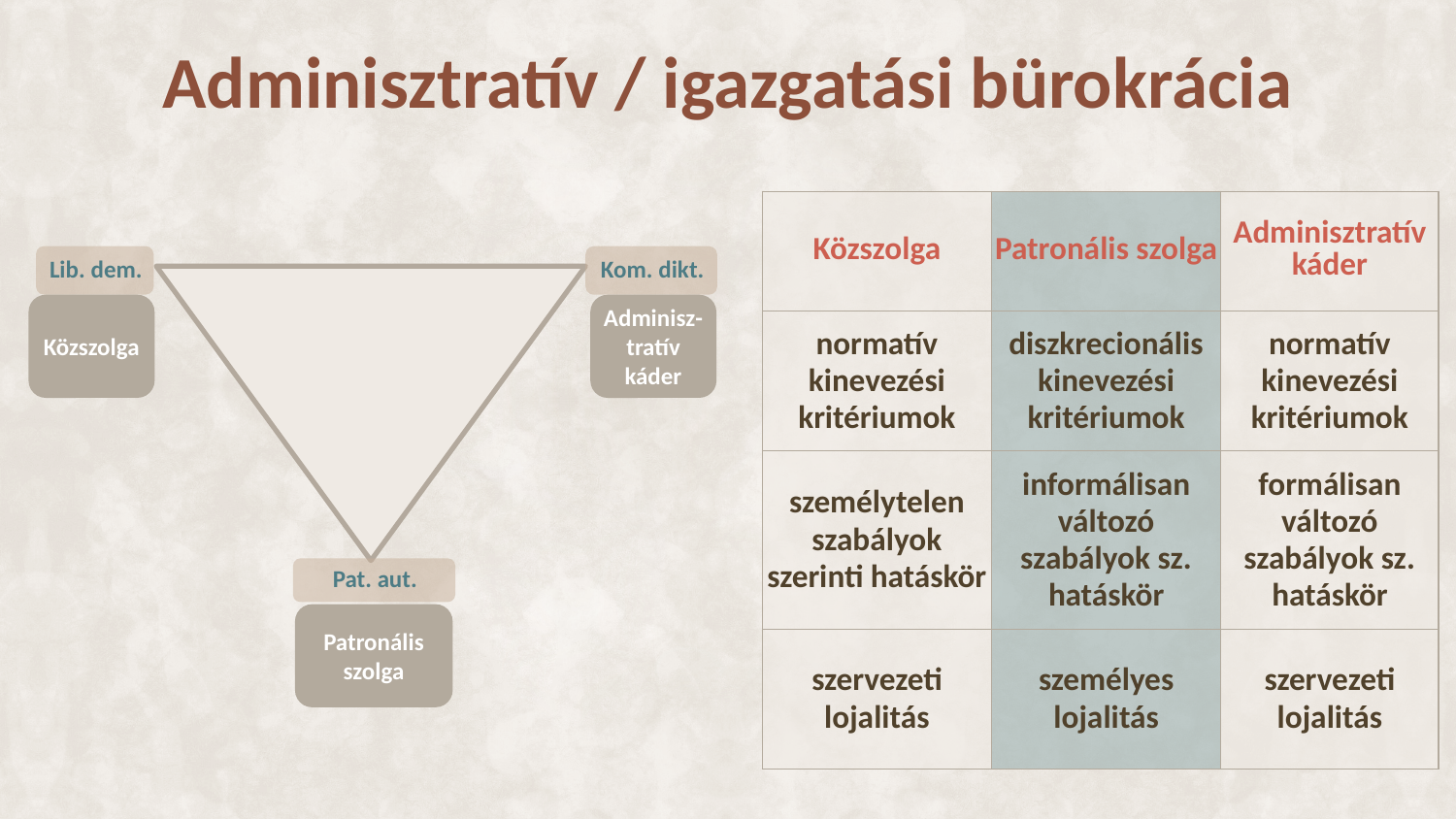

# Adminisztratív / igazgatási bürokrácia

Kom. dikt.
Lib. dem.
Pat. aut.
| Közszolga | Patronális szolga | Adminisztratív káder |
| --- | --- | --- |
| normatív kinevezési kritériumok | diszkrecionális kinevezési kritériumok | normatív kinevezési kritériumok |
| személytelen szabályok szerinti hatáskör | informálisan változó szabályok sz. hatáskör | formálisan változó szabályok sz. hatáskör |
| szervezeti lojalitás | személyes lojalitás | szervezeti lojalitás |
Közszolga
Adminisz-tratív káder
Patronális szolga